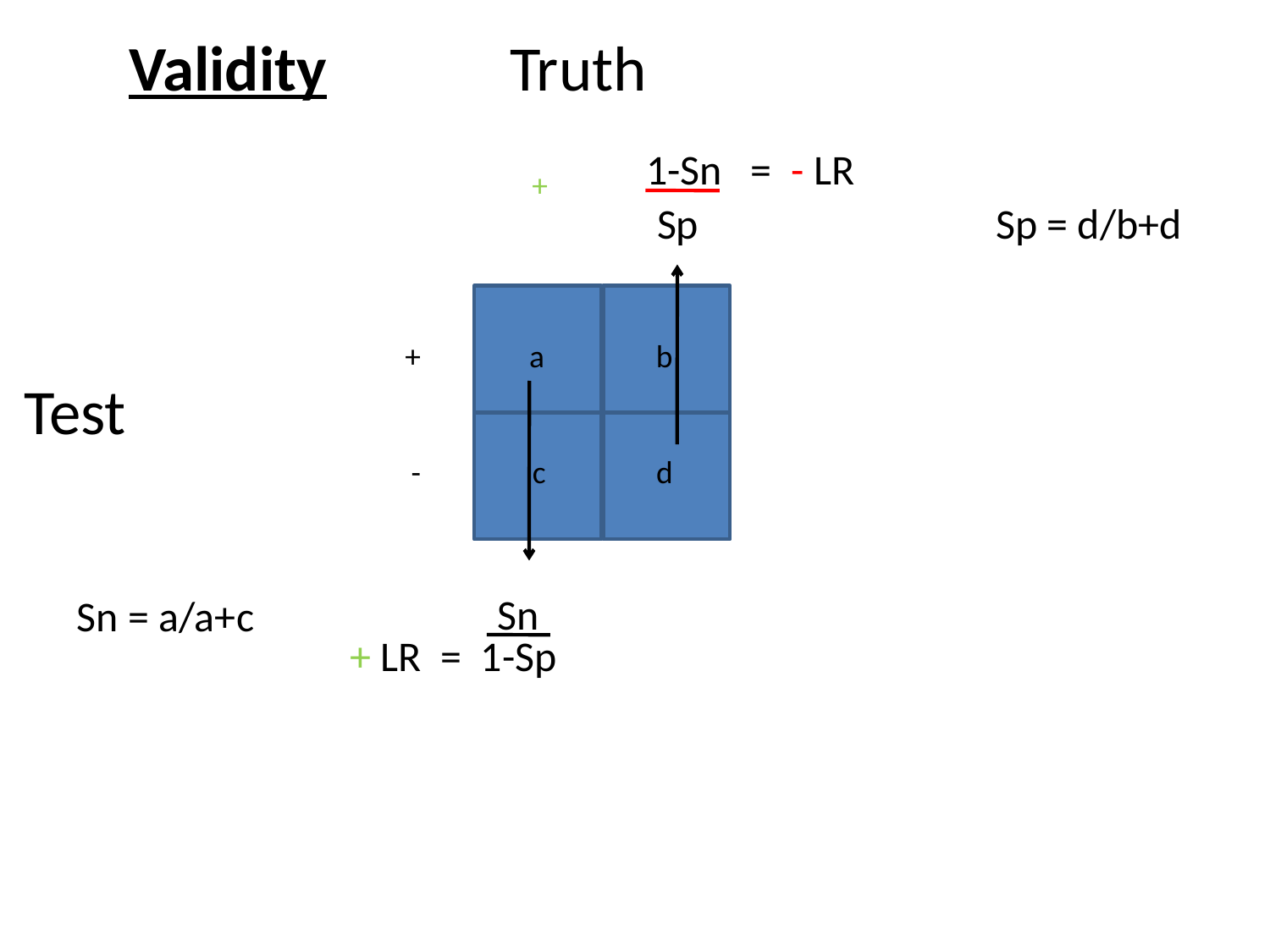

Validity		Truth
1-Sn   =  - LR
+
Sp
Sp = d/b+d

+
a
b
Test

-
c
d
Sn
Sn = a/a+c
+ LR  =  1-Sp